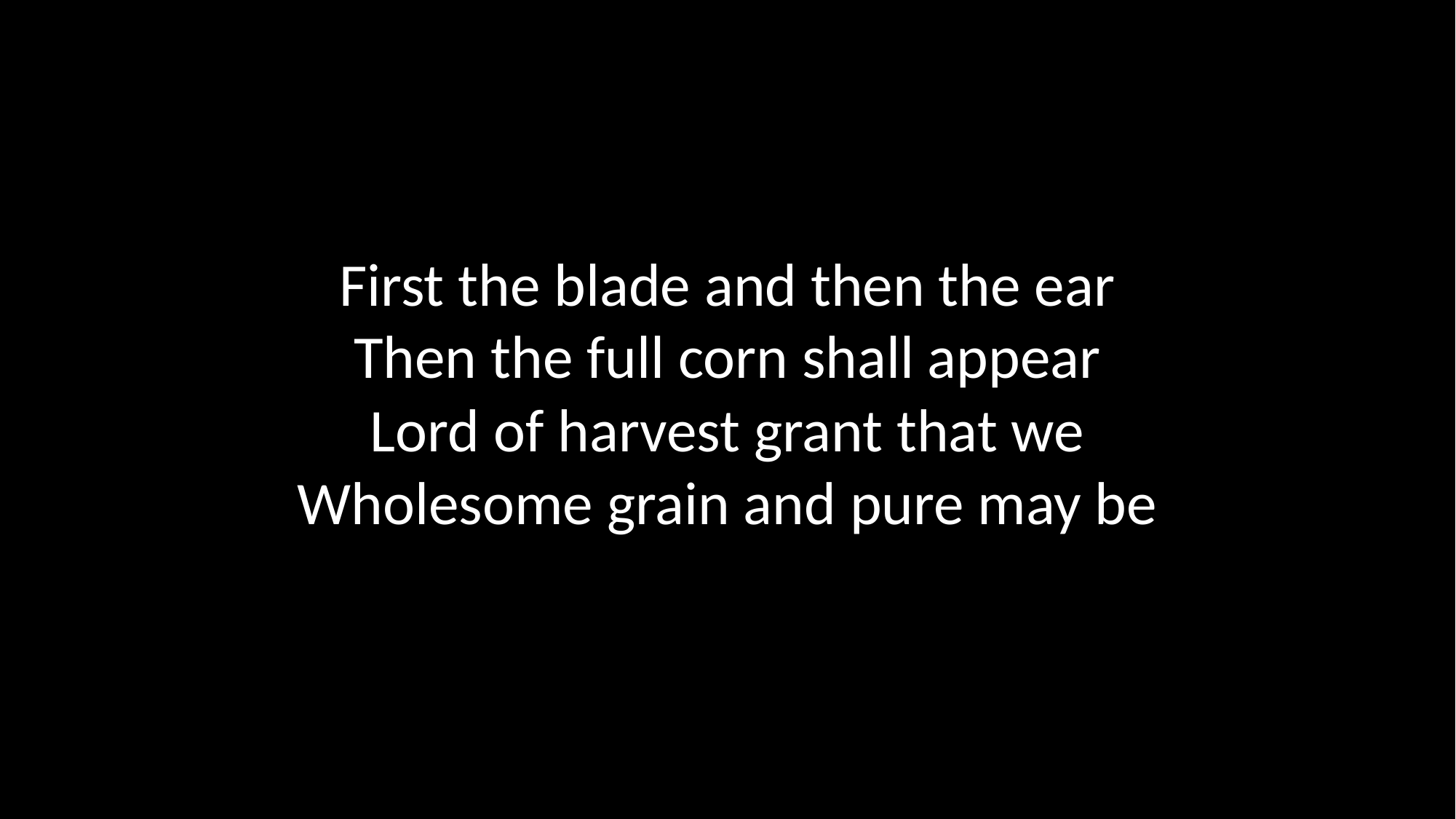

First the blade and then the ear
Then the full corn shall appear
Lord of harvest grant that we
Wholesome grain and pure may be